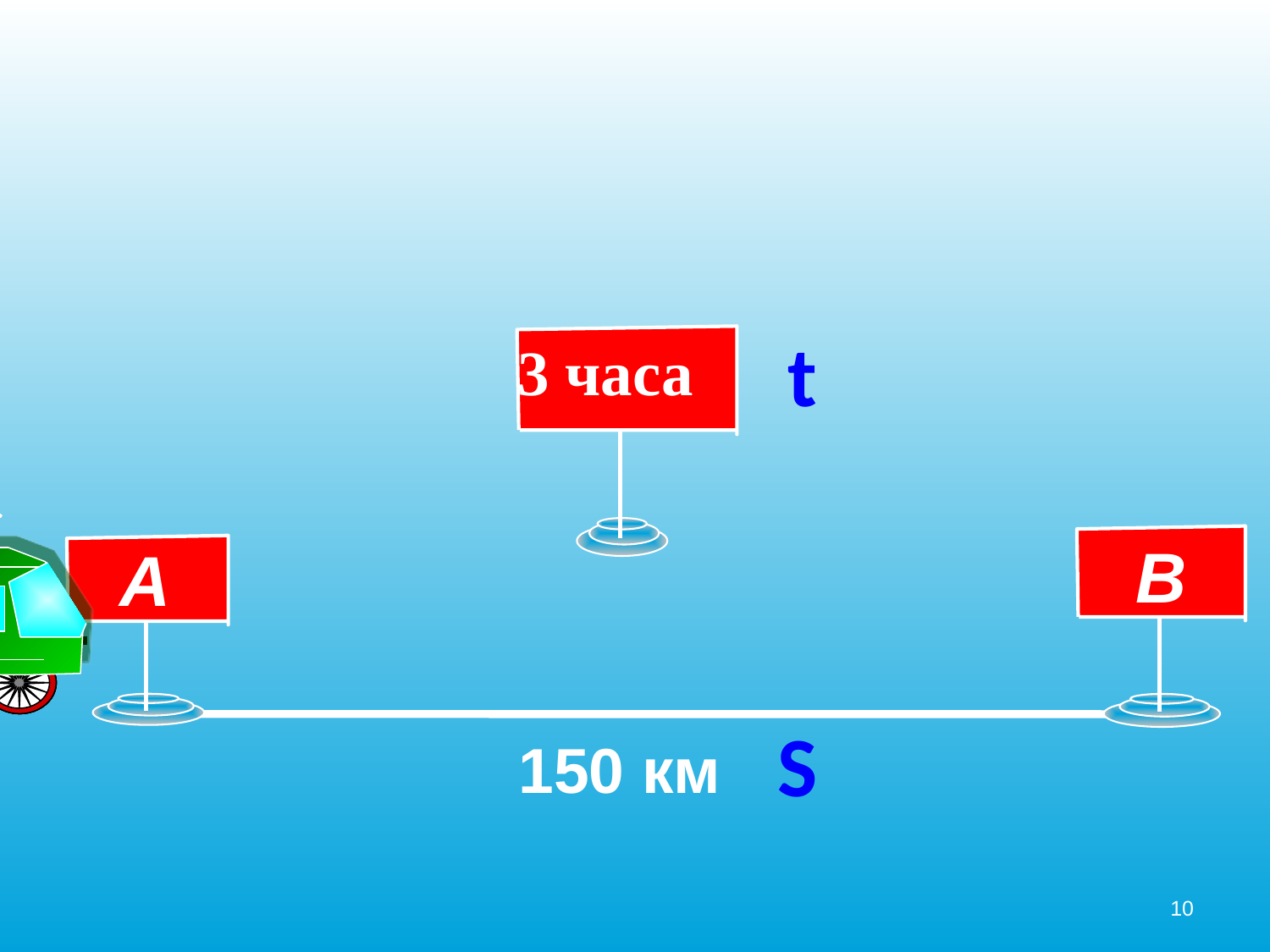

t
3 часа

В

А

S
150 км
10